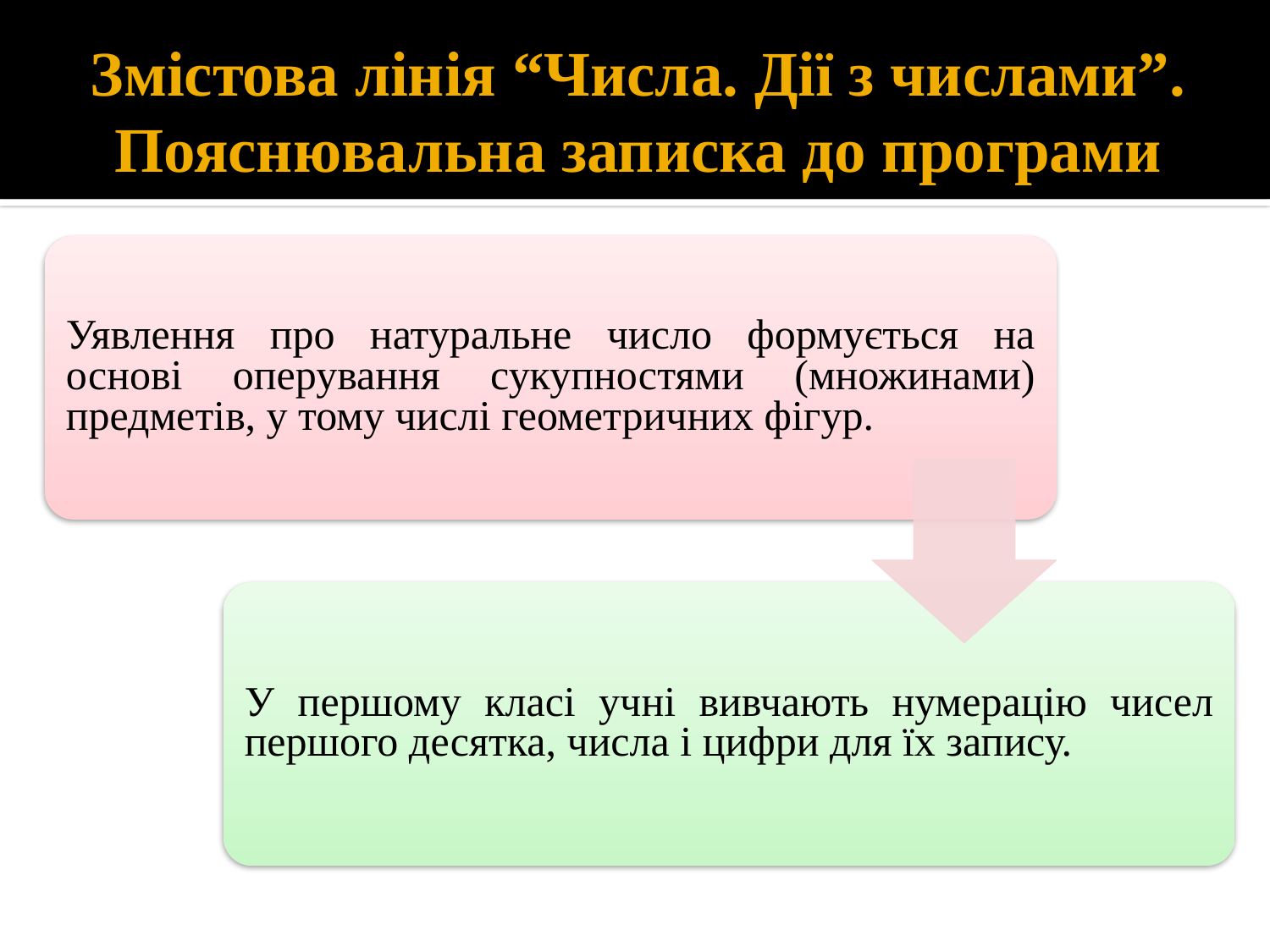

# Змістова лінія “Числа. Дії з числами”. Пояснювальна записка до програми
Уявлення про натуральне число формується на основі оперування сукупностями (множинами) предметів, у тому числі геометричних фігур.
У першому класі учні вивчають нумерацію чисел першого десятка, числа і цифри для їх запису.